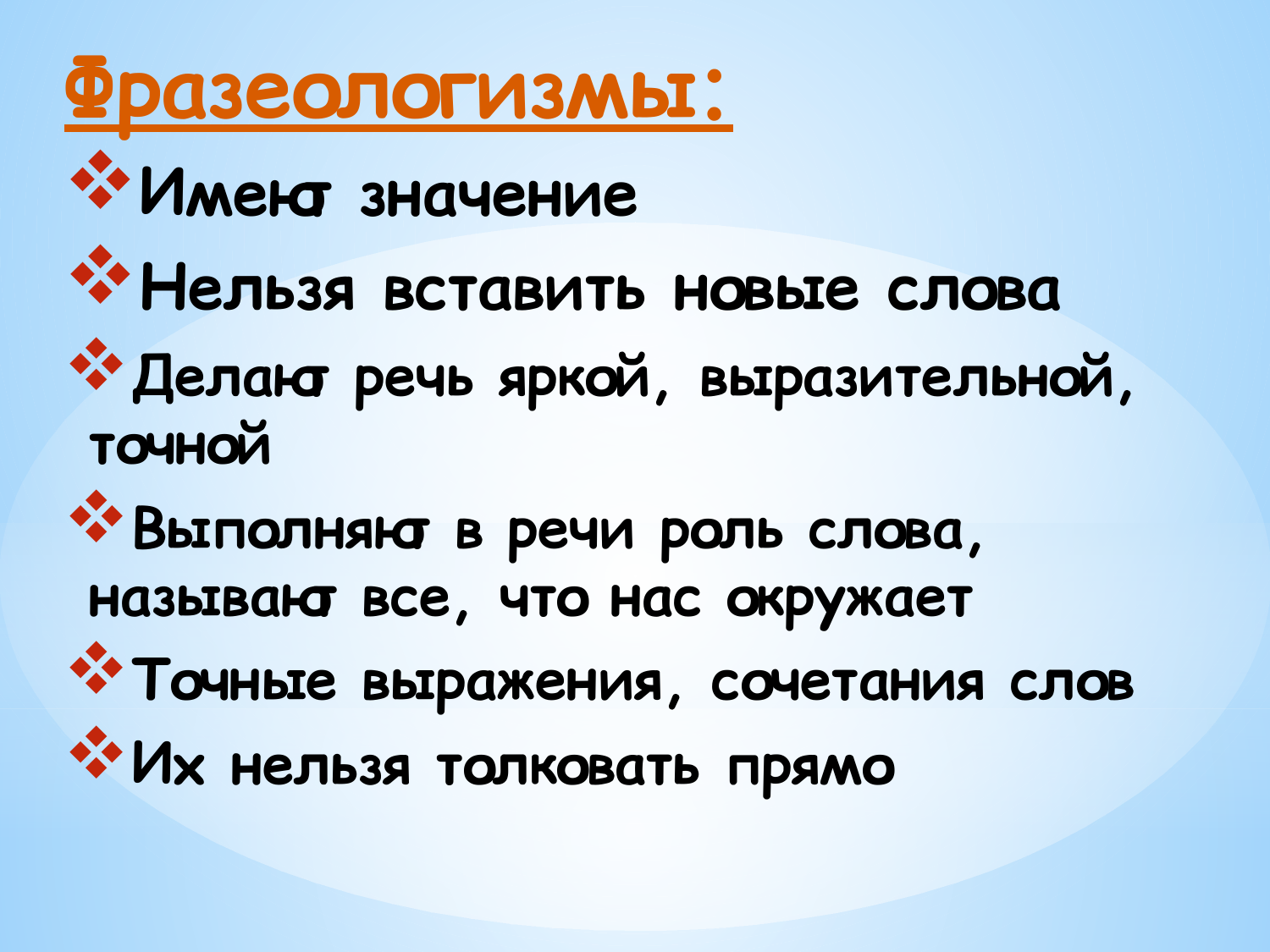

Фразеологизмы:
Имеют значение
Нельзя вставить новые слова
Делают речь яркой, выразительной, точной
Выполняют в речи роль слова, называют все, что нас окружает
Точные выражения, сочетания слов
Их нельзя толковать прямо

#